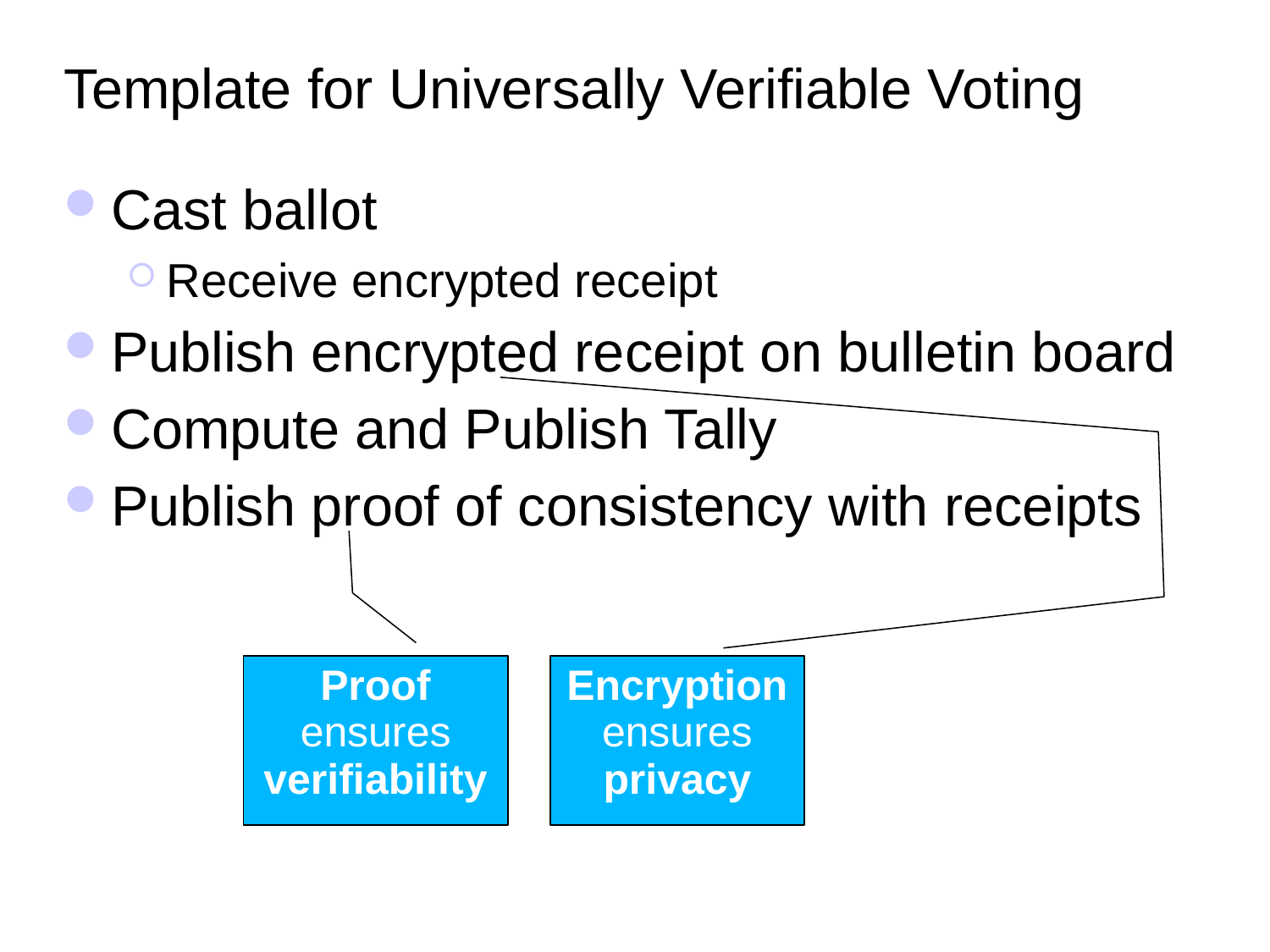

# Template for Universally Verifiable Voting
Cast ballot
Receive encrypted receipt
Publish encrypted receipt on bulletin board
Compute and Publish Tally
Publish proof of consistency with receipts

Proof ensures verifiability
Encryption ensures privacy